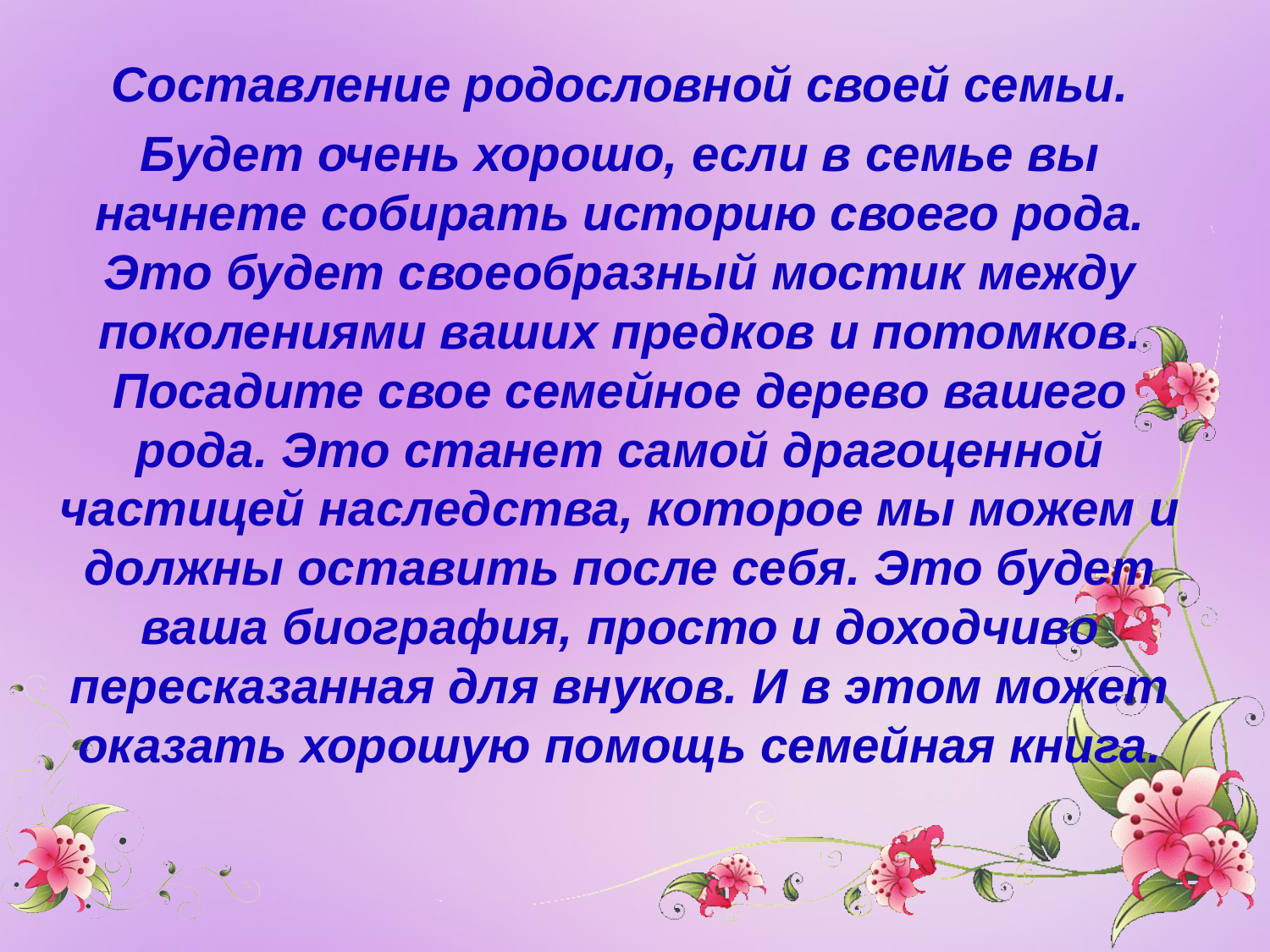

Составление родословной своей семьи.
Будет очень хорошо, если в семье вы начнете собирать историю своего рода. Это будет своеобразный мостик между поколениями ваших предков и потомков. Посадите свое семейное дерево вашего рода. Это станет самой драгоценной частицей наследства, которое мы можем и должны оставить после себя. Это будет ваша биография, просто и доходчиво пересказанная для внуков. И в этом может оказать хорошую помощь семейная книга.